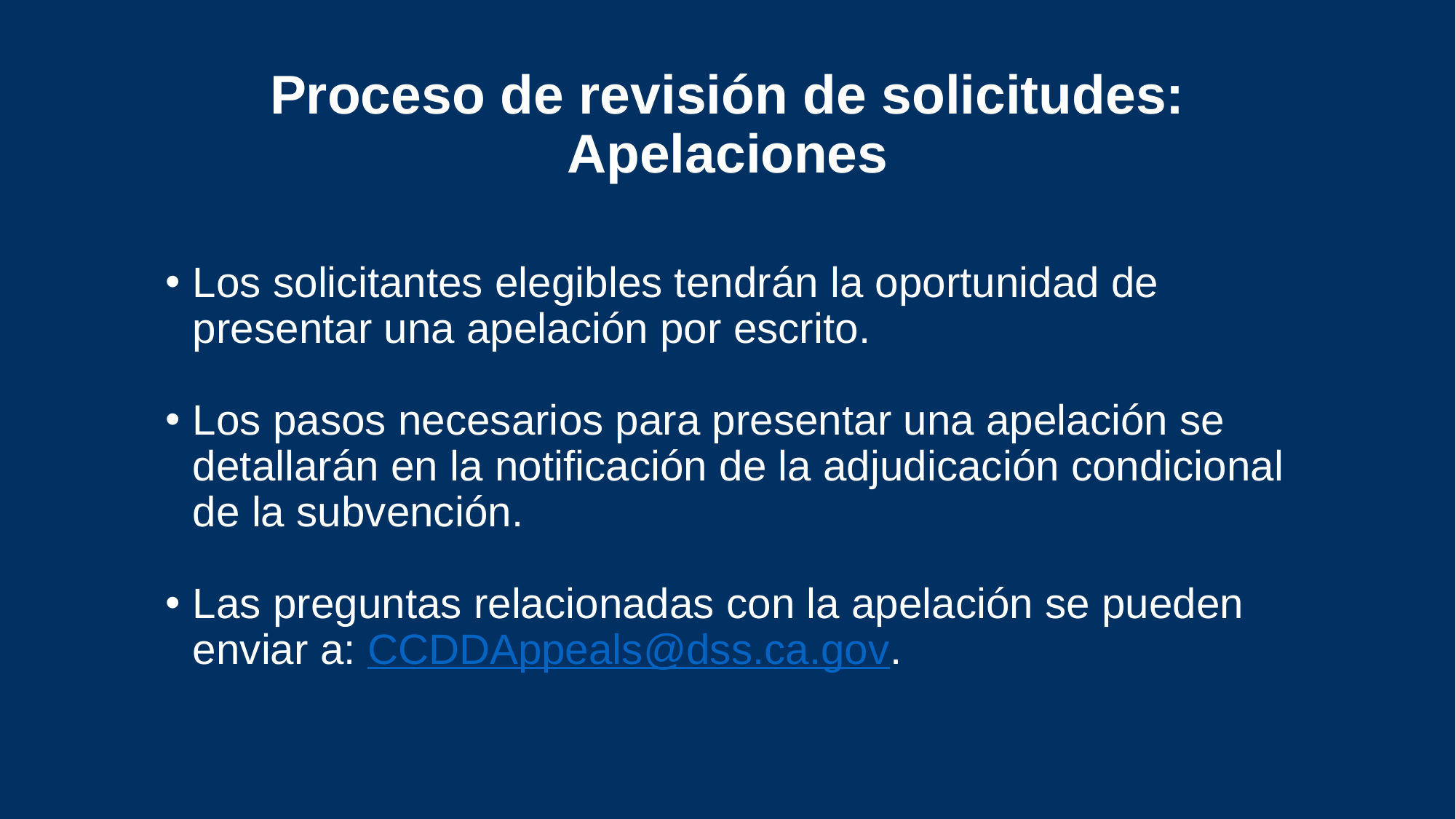

# Proceso de revisión de solicitudes: Apelaciones
Los solicitantes elegibles tendrán la oportunidad de presentar una apelación por escrito.

Los pasos necesarios para presentar una apelación se detallarán en la notificación de la adjudicación condicional de la subvención.

Las preguntas relacionadas con la apelación se pueden enviar a: CCDDAppeals@dss.ca.gov.